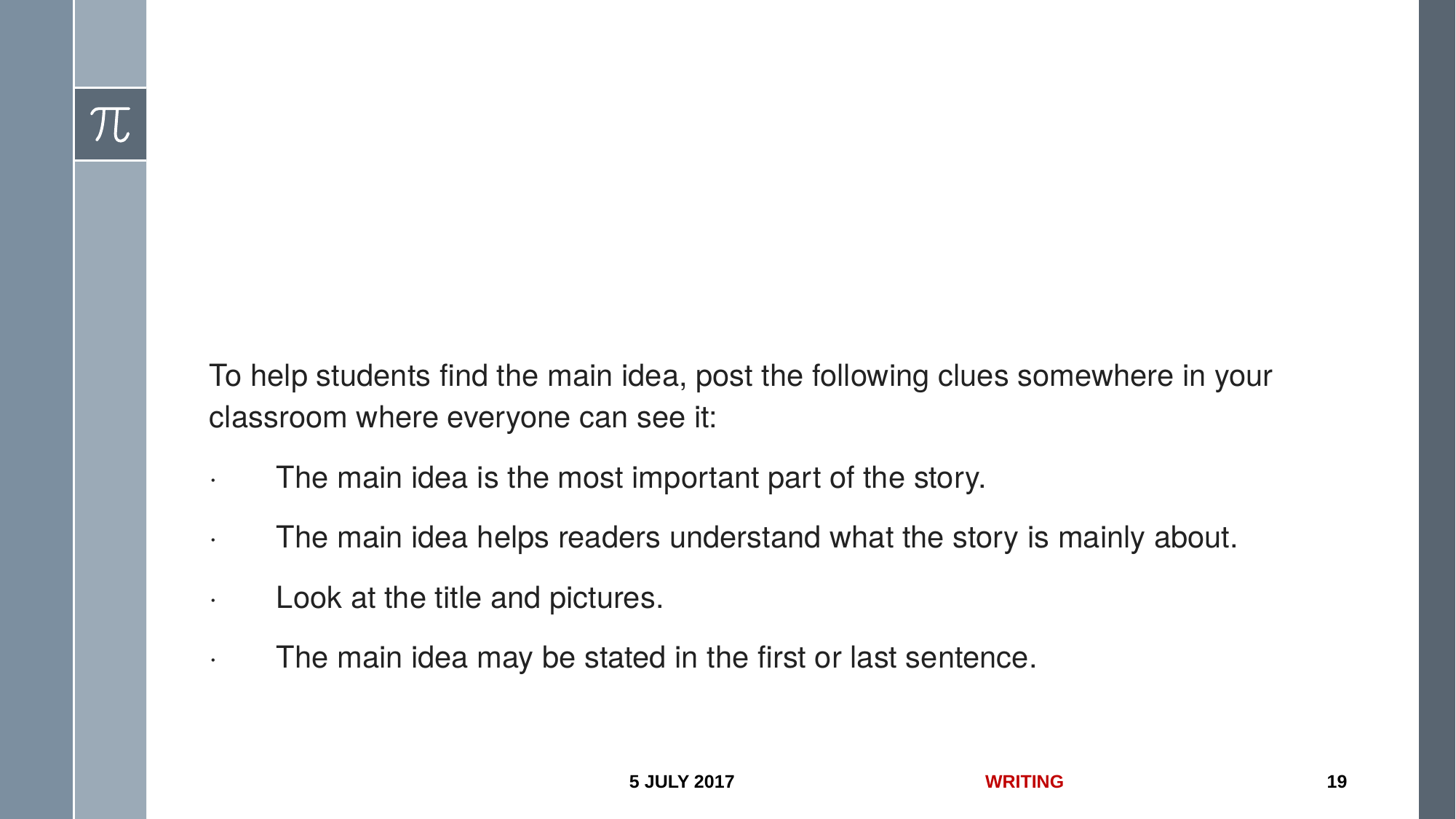

To help students find the main idea, post the following clues somewhere in your classroom where everyone can see it:
·       The main idea is the most important part of the story.
·       The main idea helps readers understand what the story is mainly about.
·       Look at the title and pictures.
·       The main idea may be stated in the first or last sentence.
5 July 2017
Writing
19